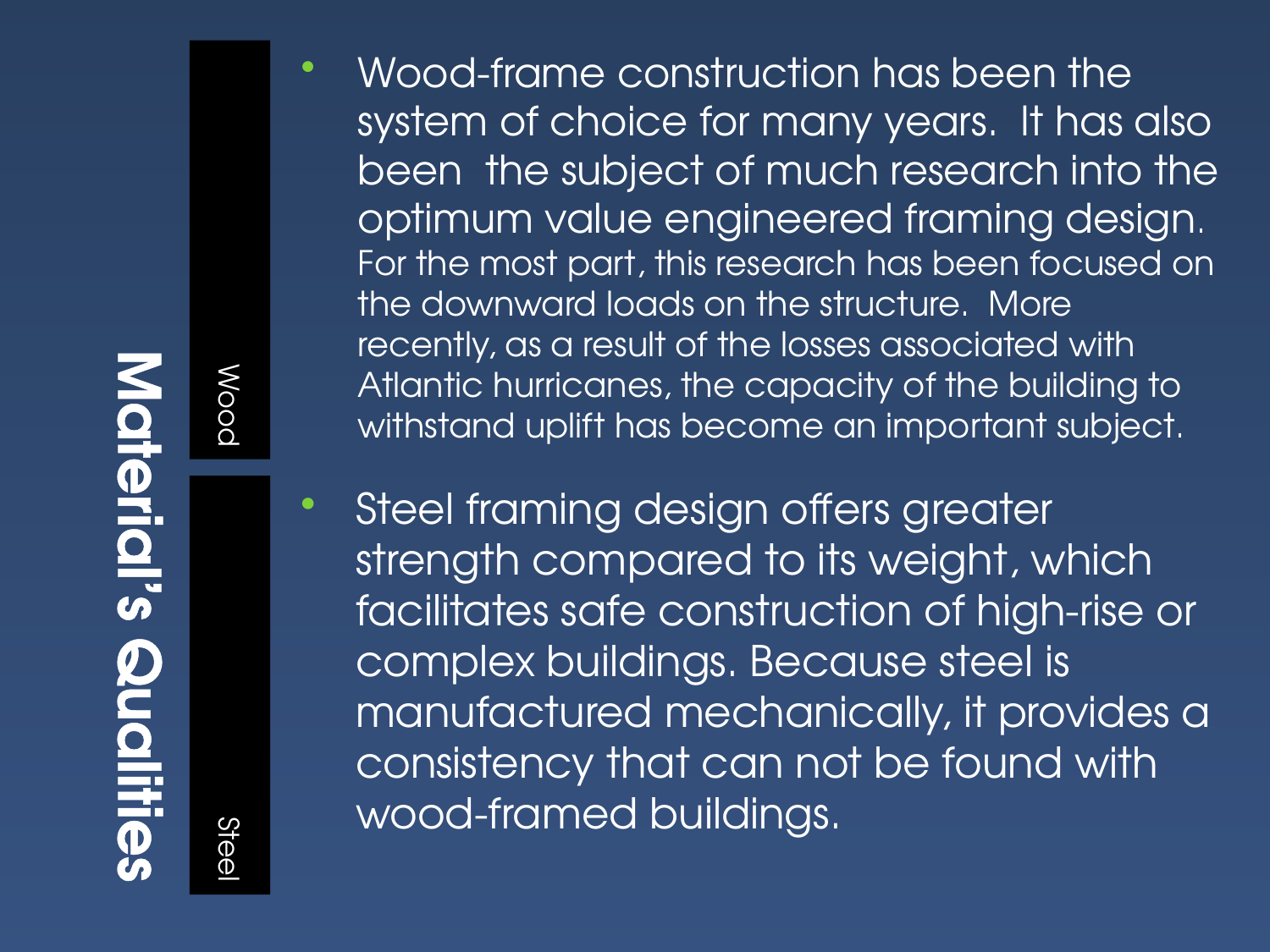

# Material’s Qualities
Wood
Wood-frame construction has been the system of choice for many years.  It has also been  the subject of much research into the optimum value engineered framing design. For the most part, this research has been focused on the downward loads on the structure.  More recently, as a result of the losses associated with Atlantic hurricanes, the capacity of the building to withstand uplift has become an important subject.

Steel
Steel framing design offers greater strength compared to its weight, which facilitates safe construction of high-rise or complex buildings. Because steel is manufactured mechanically, it provides a consistency that can not be found with wood-framed buildings.